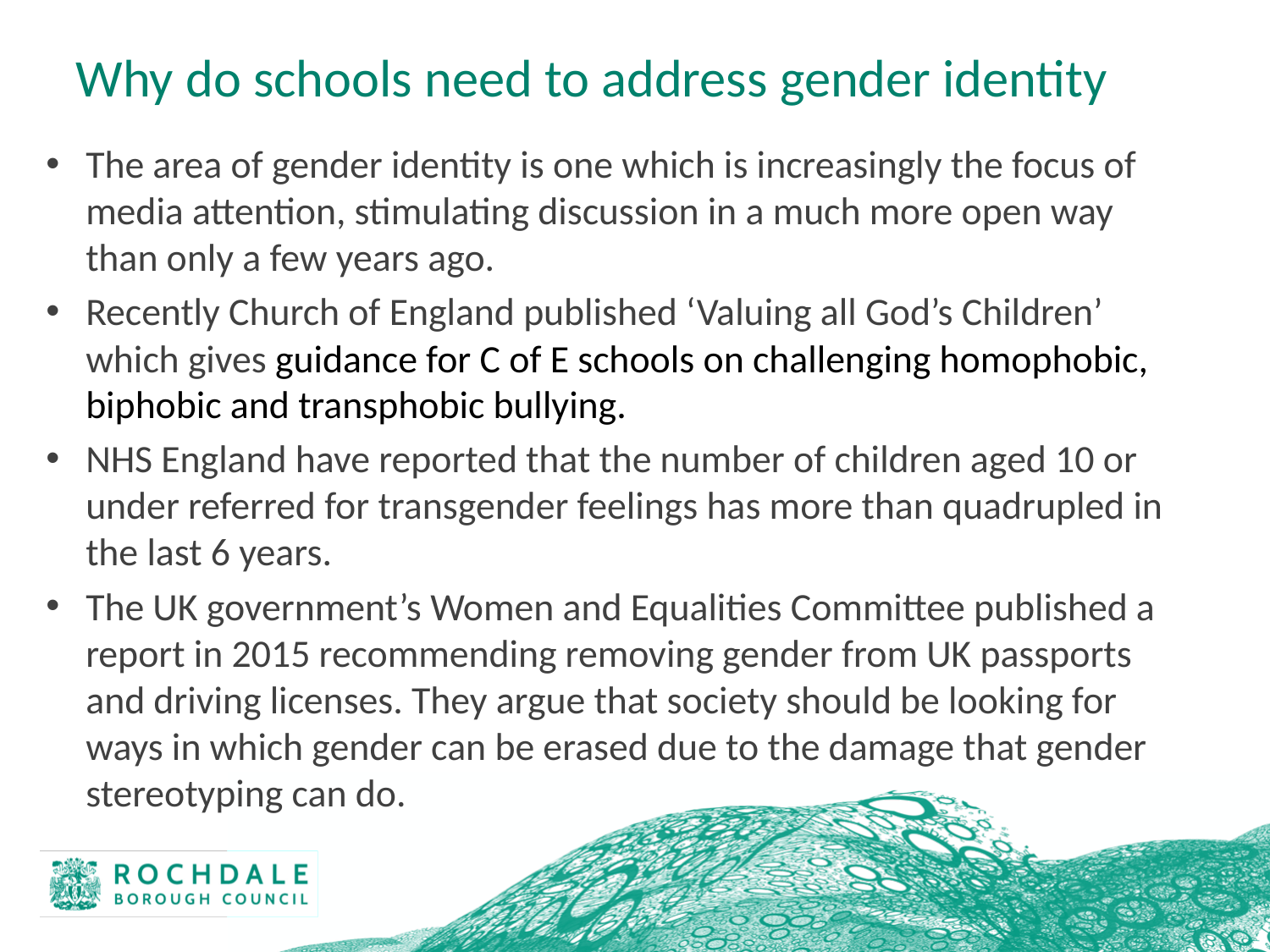

# Why do schools need to address gender identity
The area of gender identity is one which is increasingly the focus of media attention, stimulating discussion in a much more open way than only a few years ago.
Recently Church of England published ‘Valuing all God’s Children’ which gives guidance for C of E schools on challenging homophobic, biphobic and transphobic bullying.
NHS England have reported that the number of children aged 10 or under referred for transgender feelings has more than quadrupled in the last 6 years.
The UK government’s Women and Equalities Committee published a report in 2015 recommending removing gender from UK passports and driving licenses. They argue that society should be looking for ways in which gender can be erased due to the damage that gender stereotyping can do.